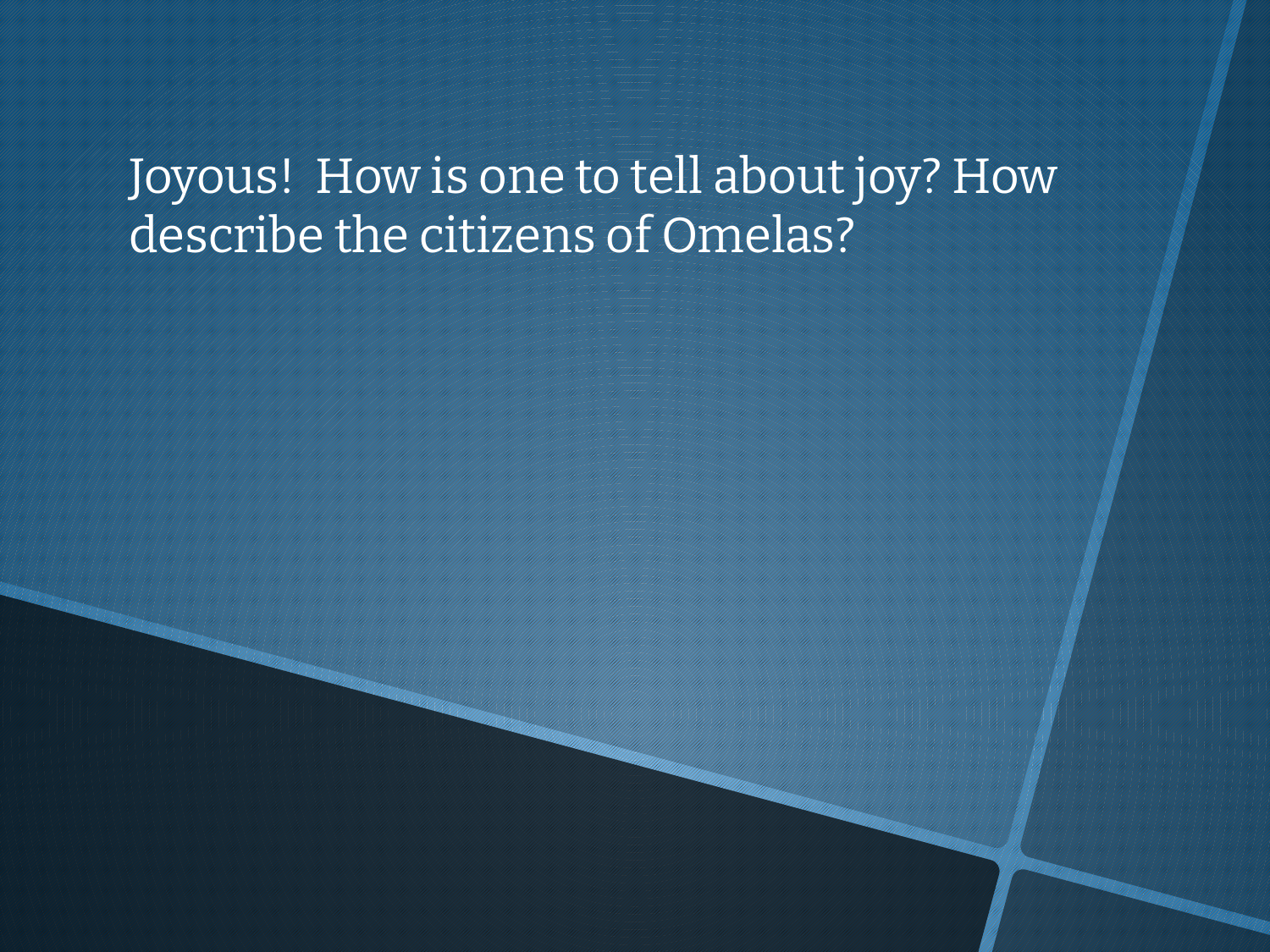

Joyous!  How is one to tell about joy? How describe the citizens of Omelas?